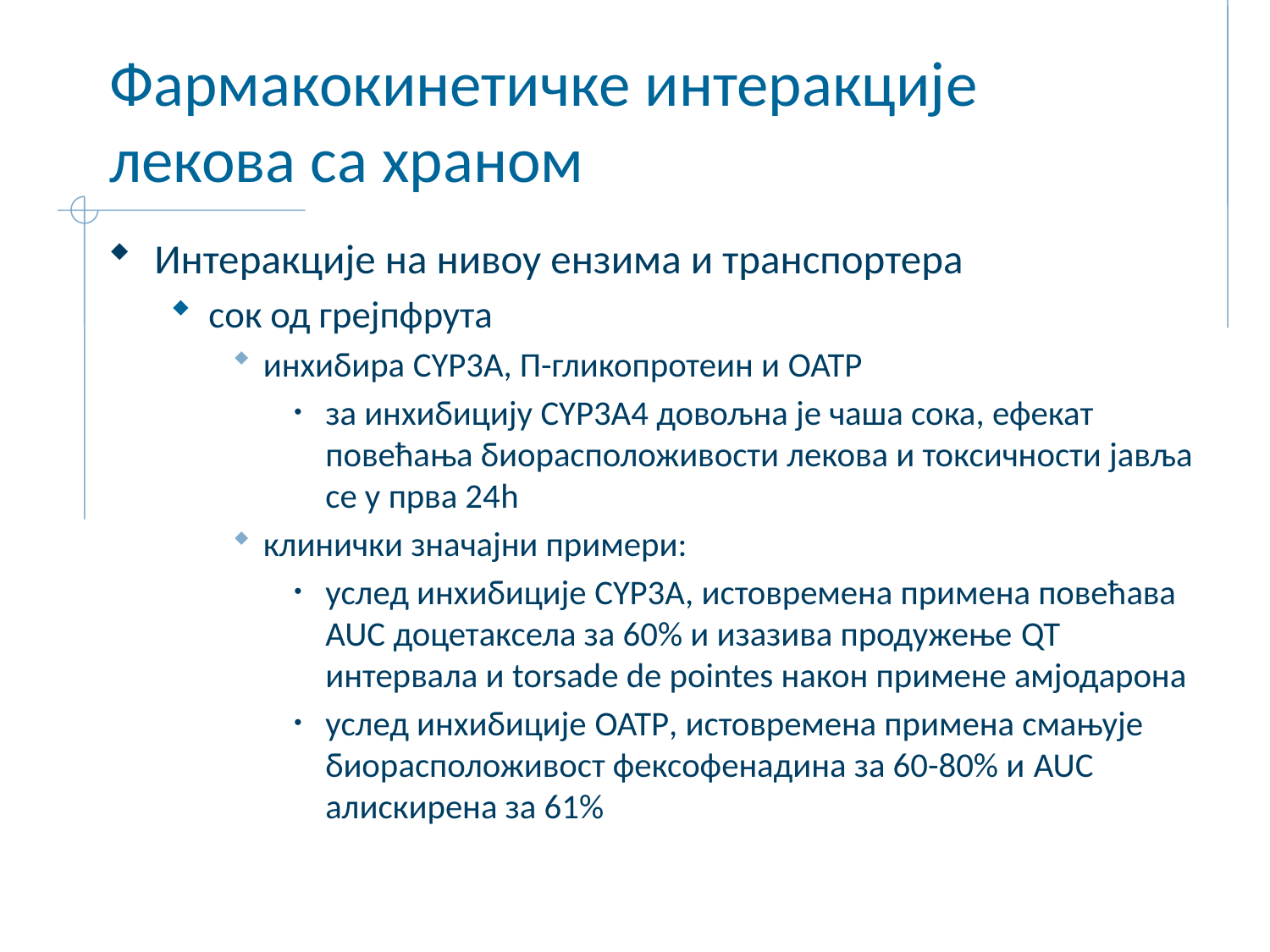

# Фармакокинетичке интеракције лекова са храном
Интеракције на нивоу ензима и транспортера
сок од грејпфрута
инхибира CYP3A, П-гликопротеин и OATP
за инхибицију CYP3A4 довољна је чаша сока, ефекат повећања биорасположивости лекова и токсичности јавља се у прва 24h
клинички значајни примери:
услед инхибиције CYP3A, истовремена примена повећава AUC доцетаксела за 60% и изазива продужење QT интервала и torsade de pointes након примене амјодарона
услед инхибиције OATP, истовремена примена смањује биорасположивост фексофенадина за 60-80% и AUC алискирена за 61%